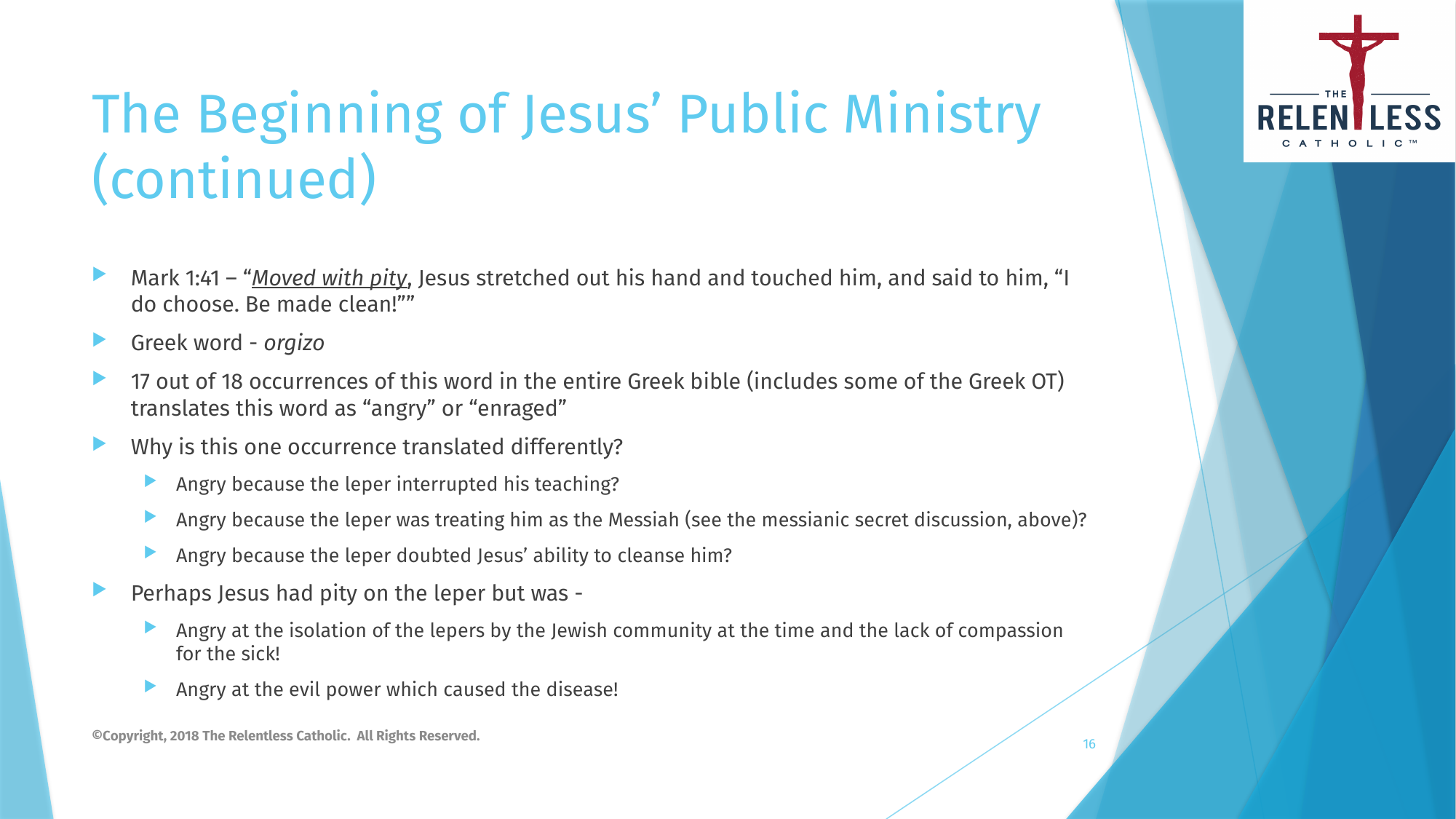

# The Beginning of Jesus’ Public Ministry (continued)
Mark 1:41 – “Moved with pity, Jesus stretched out his hand and touched him, and said to him, “I do choose. Be made clean!””
Greek word - orgizo
17 out of 18 occurrences of this word in the entire Greek bible (includes some of the Greek OT) translates this word as “angry” or “enraged”
Why is this one occurrence translated differently?
Angry because the leper interrupted his teaching?
Angry because the leper was treating him as the Messiah (see the messianic secret discussion, above)?
Angry because the leper doubted Jesus’ ability to cleanse him?
Perhaps Jesus had pity on the leper but was -
Angry at the isolation of the lepers by the Jewish community at the time and the lack of compassion for the sick!
Angry at the evil power which caused the disease!
©Copyright, 2018 The Relentless Catholic.  All Rights Reserved.

16